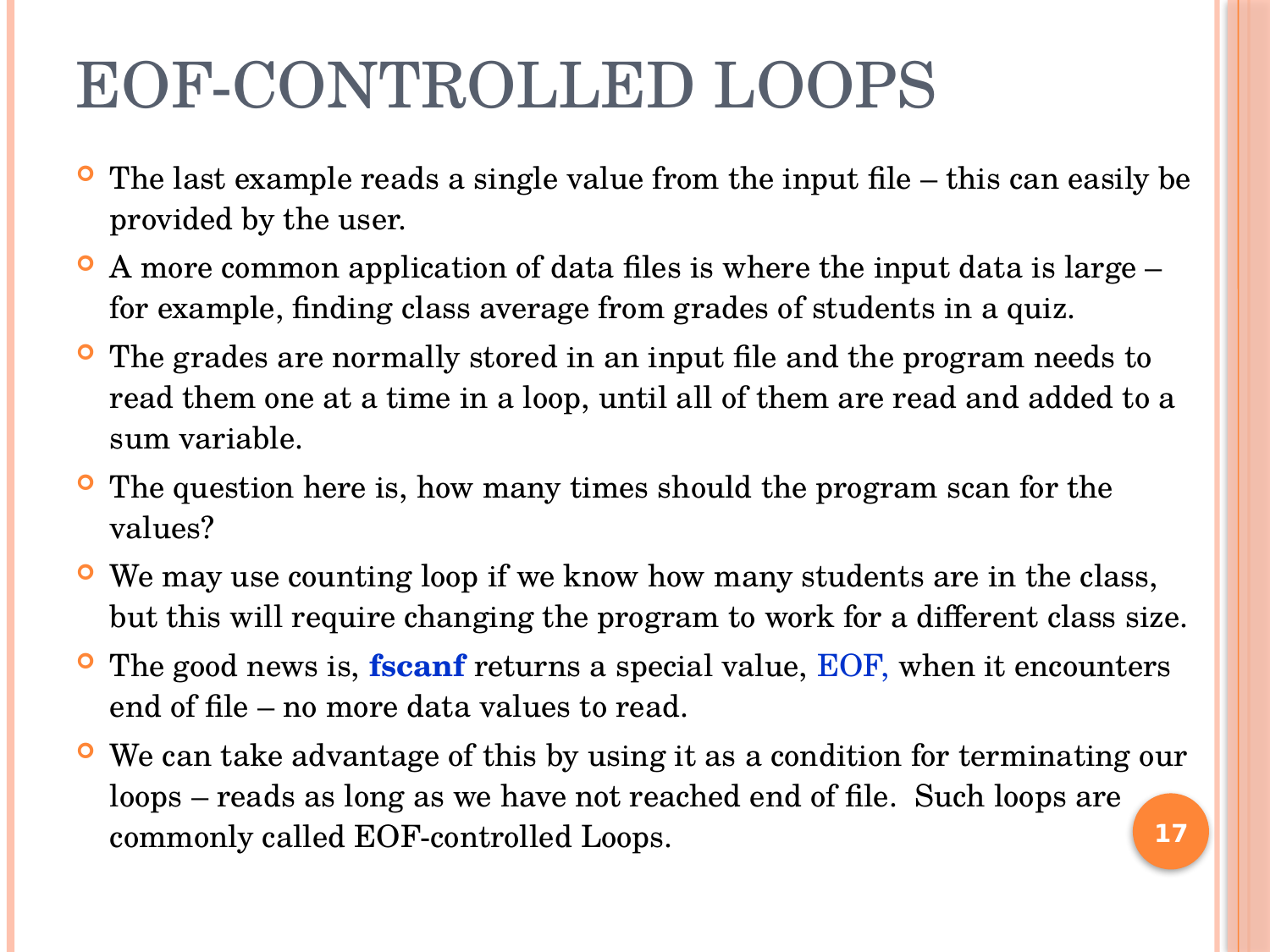

# EOF-controlled Loops
The last example reads a single value from the input file – this can easily be provided by the user.
A more common application of data files is where the input data is large – for example, finding class average from grades of students in a quiz.
The grades are normally stored in an input file and the program needs to read them one at a time in a loop, until all of them are read and added to a sum variable.
The question here is, how many times should the program scan for the values?
We may use counting loop if we know how many students are in the class, but this will require changing the program to work for a different class size.
The good news is, fscanf returns a special value, EOF, when it encounters end of file – no more data values to read.
We can take advantage of this by using it as a condition for terminating our loops – reads as long as we have not reached end of file.  Such loops are commonly called EOF-controlled Loops.
17